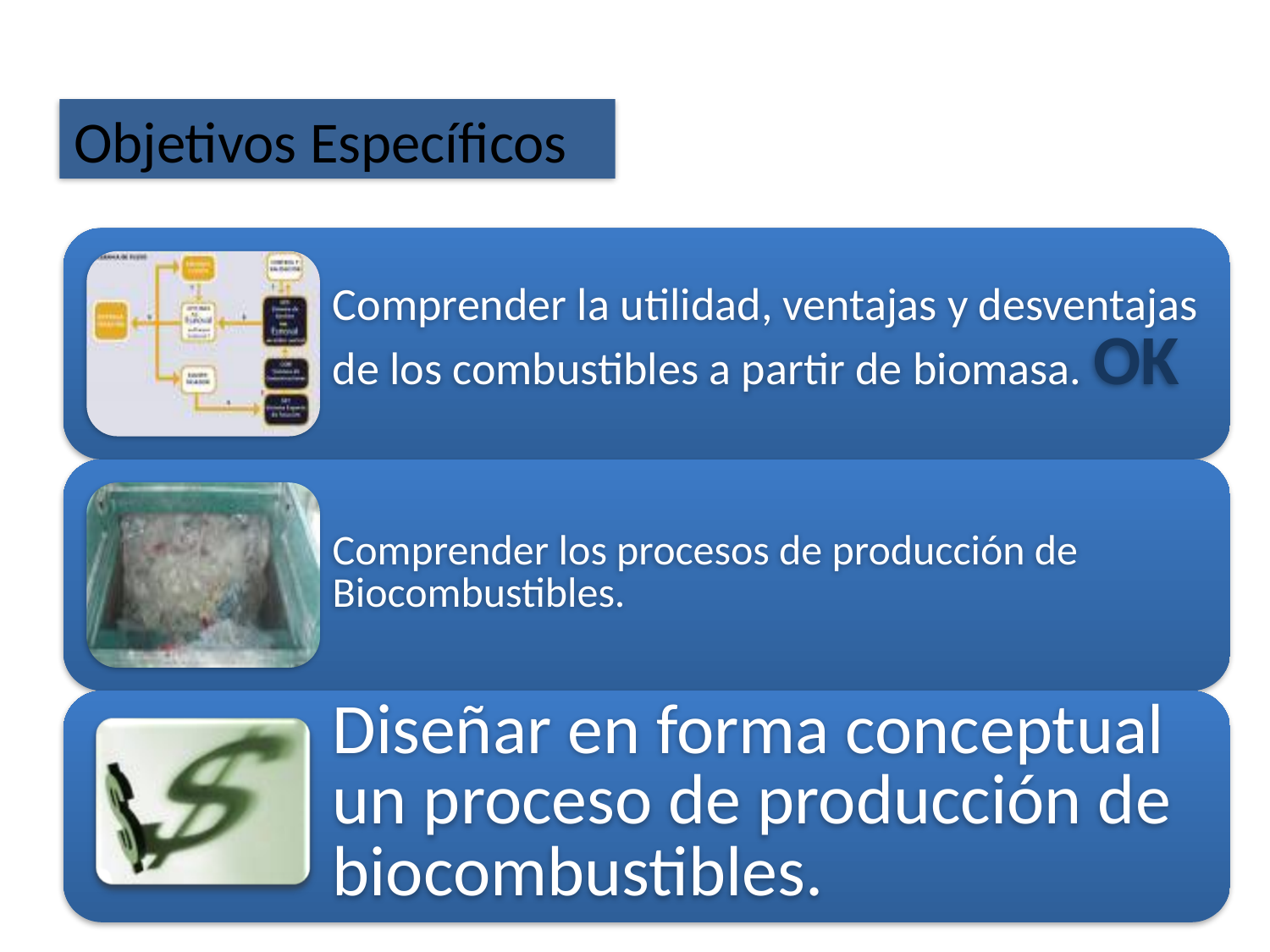

Objetivos Específicos
Comprender la utilidad, ventajas y desventajas de los combustibles a partir de biomasa. OK
Comprender los procesos de producción de Biocombustibles.
Diseñar en forma conceptual un proceso de producción de biocombustibles.